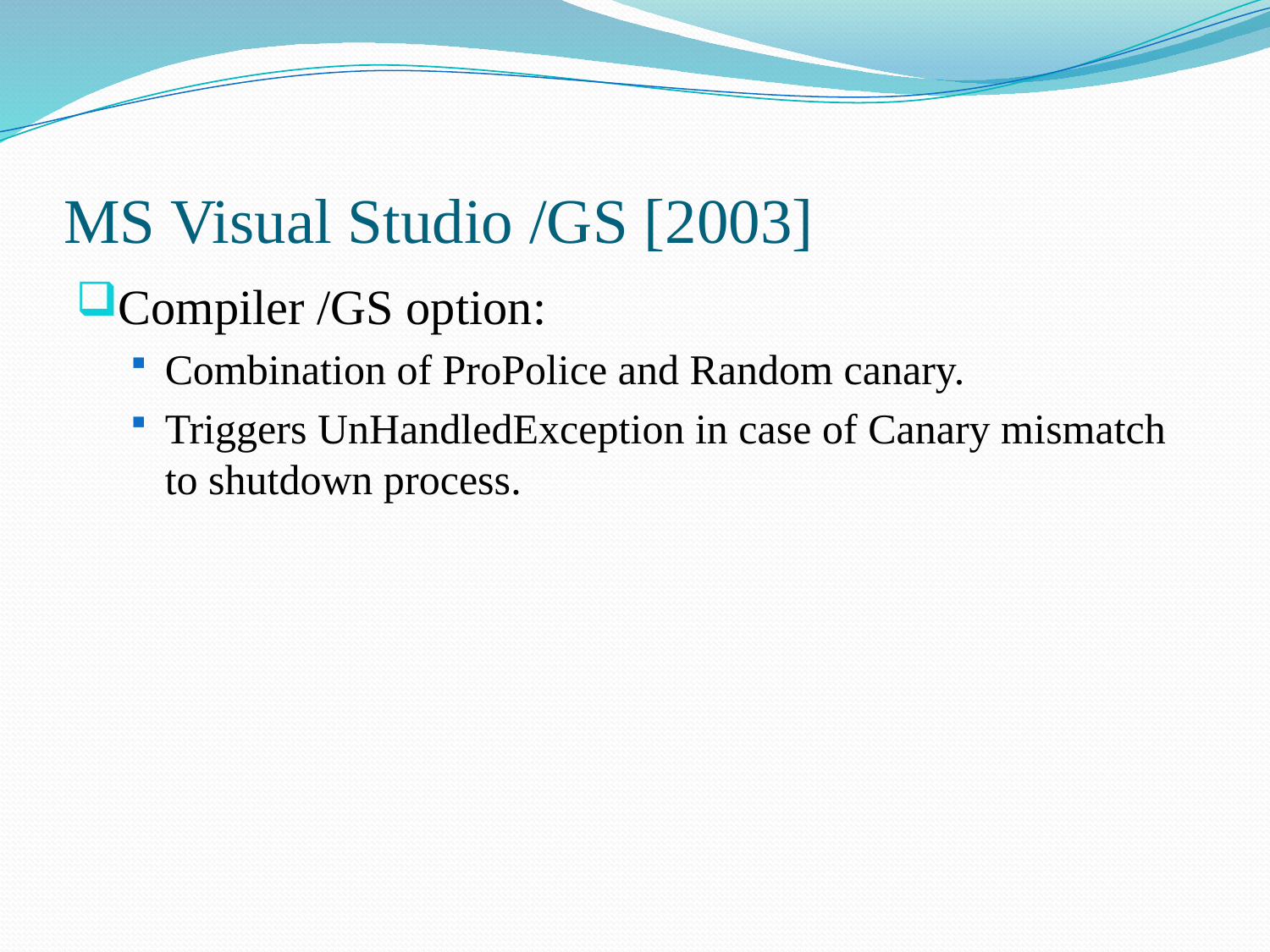

# MS Visual Studio /GS [2003]
Compiler /GS option:
Combination of ProPolice and Random canary.
Triggers UnHandledException in case of Canary mismatch to shutdown process.